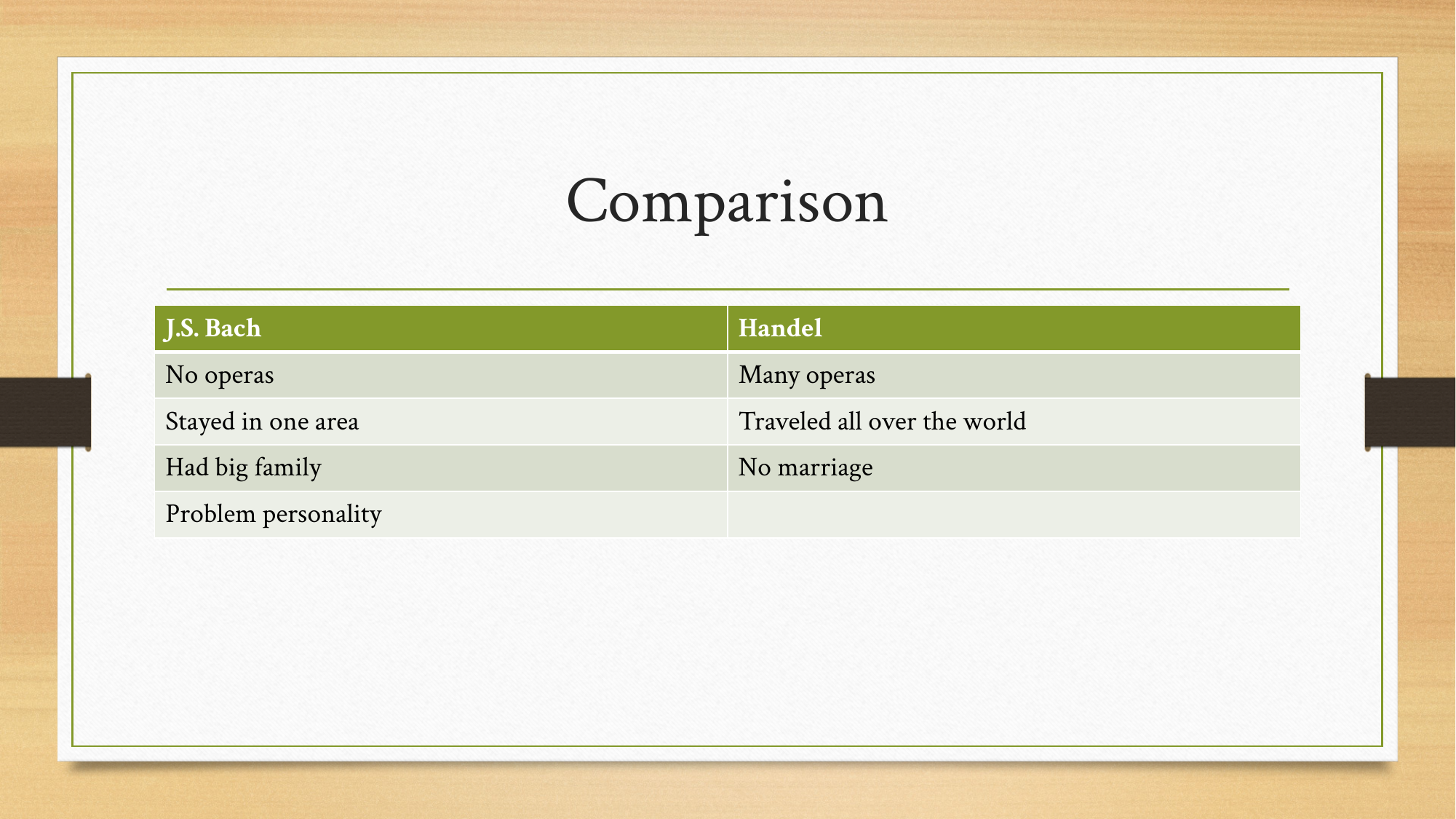

# Comparison
| J.S. Bach | Handel |
| --- | --- |
| No operas | Many operas |
| Stayed in one area | Traveled all over the world |
| Had big family | No marriage |
| Problem personality |  |